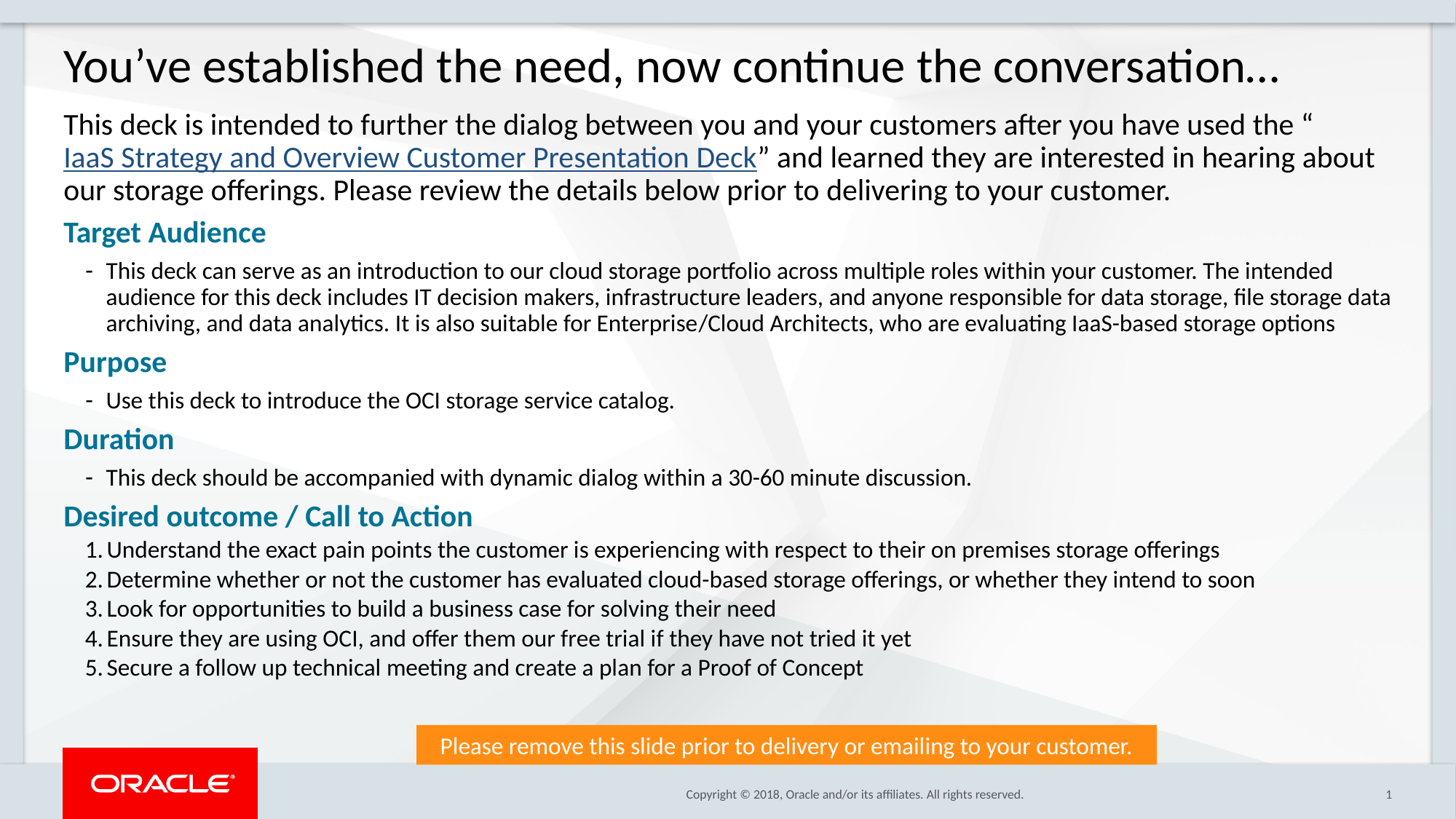

You’ve established the need, now continue the conversation…
This deck is intended to further the dialog between you and your customers after you have used the “IaaS Strategy and Overview Customer Presentation Deck” and learned they are interested in hearing about our storage offerings. Please review the details below prior to delivering to your customer.
Target Audience
This deck can serve as an introduction to our cloud storage portfolio across multiple roles within your customer. The intended audience for this deck includes IT decision makers, infrastructure leaders, and anyone responsible for data storage, file storage data archiving, and data analytics. It is also suitable for Enterprise/Cloud Architects, who are evaluating IaaS-based storage options
Purpose
Use this deck to introduce the OCI storage service catalog.
Duration
This deck should be accompanied with dynamic dialog within a 30-60 minute discussion.
Desired outcome / Call to Action
Understand the exact pain points the customer is experiencing with respect to their on premises storage offerings
Determine whether or not the customer has evaluated cloud-based storage offerings, or whether they intend to soon
Look for opportunities to build a business case for solving their need
Ensure they are using OCI, and offer them our free trial if they have not tried it yet
Secure a follow up technical meeting and create a plan for a Proof of Concept
Please remove this slide prior to delivery or emailing to your customer.
1